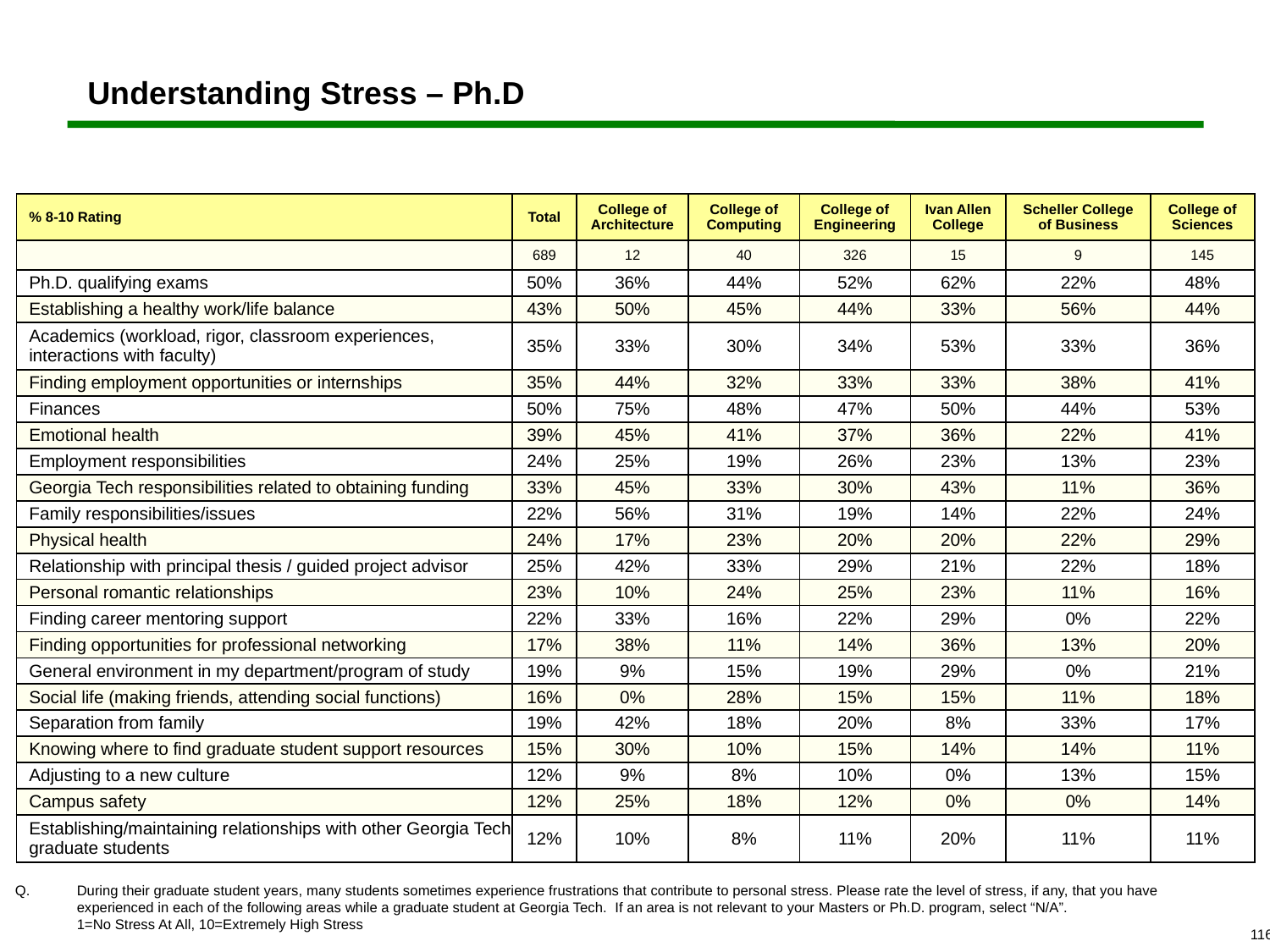

# Understanding Stress – Ph.D
| % 8-10 Rating | Total | College of Architecture | College of Computing | College of Engineering | Ivan Allen College | Scheller College of Business | College of Sciences |
| --- | --- | --- | --- | --- | --- | --- | --- |
|  | 689 | 12 | 40 | 326 | 15 | 9 | 145 |
| Ph.D. qualifying exams | 50% | 36% | 44% | 52% | 62% | 22% | 48% |
| Establishing a healthy work/life balance | 43% | 50% | 45% | 44% | 33% | 56% | 44% |
| Academics (workload, rigor, classroom experiences, interactions with faculty) | 35% | 33% | 30% | 34% | 53% | 33% | 36% |
| Finding employment opportunities or internships | 35% | 44% | 32% | 33% | 33% | 38% | 41% |
| Finances | 50% | 75% | 48% | 47% | 50% | 44% | 53% |
| Emotional health | 39% | 45% | 41% | 37% | 36% | 22% | 41% |
| Employment responsibilities | 24% | 25% | 19% | 26% | 23% | 13% | 23% |
| Georgia Tech responsibilities related to obtaining funding | 33% | 45% | 33% | 30% | 43% | 11% | 36% |
| Family responsibilities/issues | 22% | 56% | 31% | 19% | 14% | 22% | 24% |
| Physical health | 24% | 17% | 23% | 20% | 20% | 22% | 29% |
| Relationship with principal thesis / guided project advisor | 25% | 42% | 33% | 29% | 21% | 22% | 18% |
| Personal romantic relationships | 23% | 10% | 24% | 25% | 23% | 11% | 16% |
| Finding career mentoring support | 22% | 33% | 16% | 22% | 29% | 0% | 22% |
| Finding opportunities for professional networking | 17% | 38% | 11% | 14% | 36% | 13% | 20% |
| General environment in my department/program of study | 19% | 9% | 15% | 19% | 29% | 0% | 21% |
| Social life (making friends, attending social functions) | 16% | 0% | 28% | 15% | 15% | 11% | 18% |
| Separation from family | 19% | 42% | 18% | 20% | 8% | 33% | 17% |
| Knowing where to find graduate student support resources | 15% | 30% | 10% | 15% | 14% | 14% | 11% |
| Adjusting to a new culture | 12% | 9% | 8% | 10% | 0% | 13% | 15% |
| Campus safety | 12% | 25% | 18% | 12% | 0% | 0% | 14% |
| Establishing/maintaining relationships with other Georgia Tech graduate students | 12% | 10% | 8% | 11% | 20% | 11% | 11% |
 	During their graduate student years, many students sometimes experience frustrations that contribute to personal stress. Please rate the level of stress, if any, that you have
	experienced in each of the following areas while a graduate student at Georgia Tech.  If an area is not relevant to your Masters or Ph.D. program, select “N/A”.
	1=No Stress At All, 10=Extremely High Stress